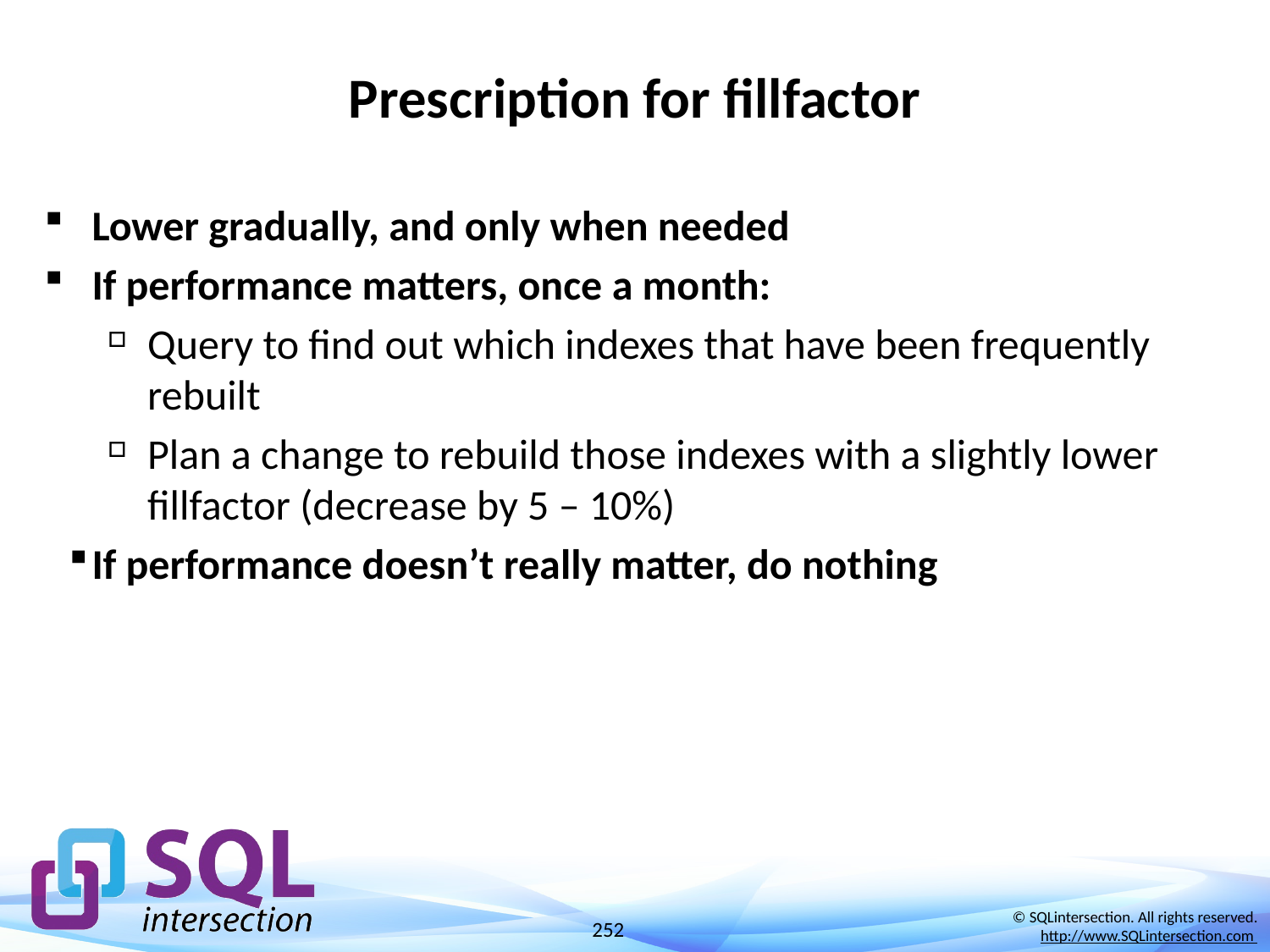

# Prescription for fillfactor
Lower gradually, and only when needed
If performance matters, once a month:
Query to find out which indexes that have been frequently rebuilt
Plan a change to rebuild those indexes with a slightly lower fillfactor (decrease by 5 – 10%)
If performance doesn’t really matter, do nothing